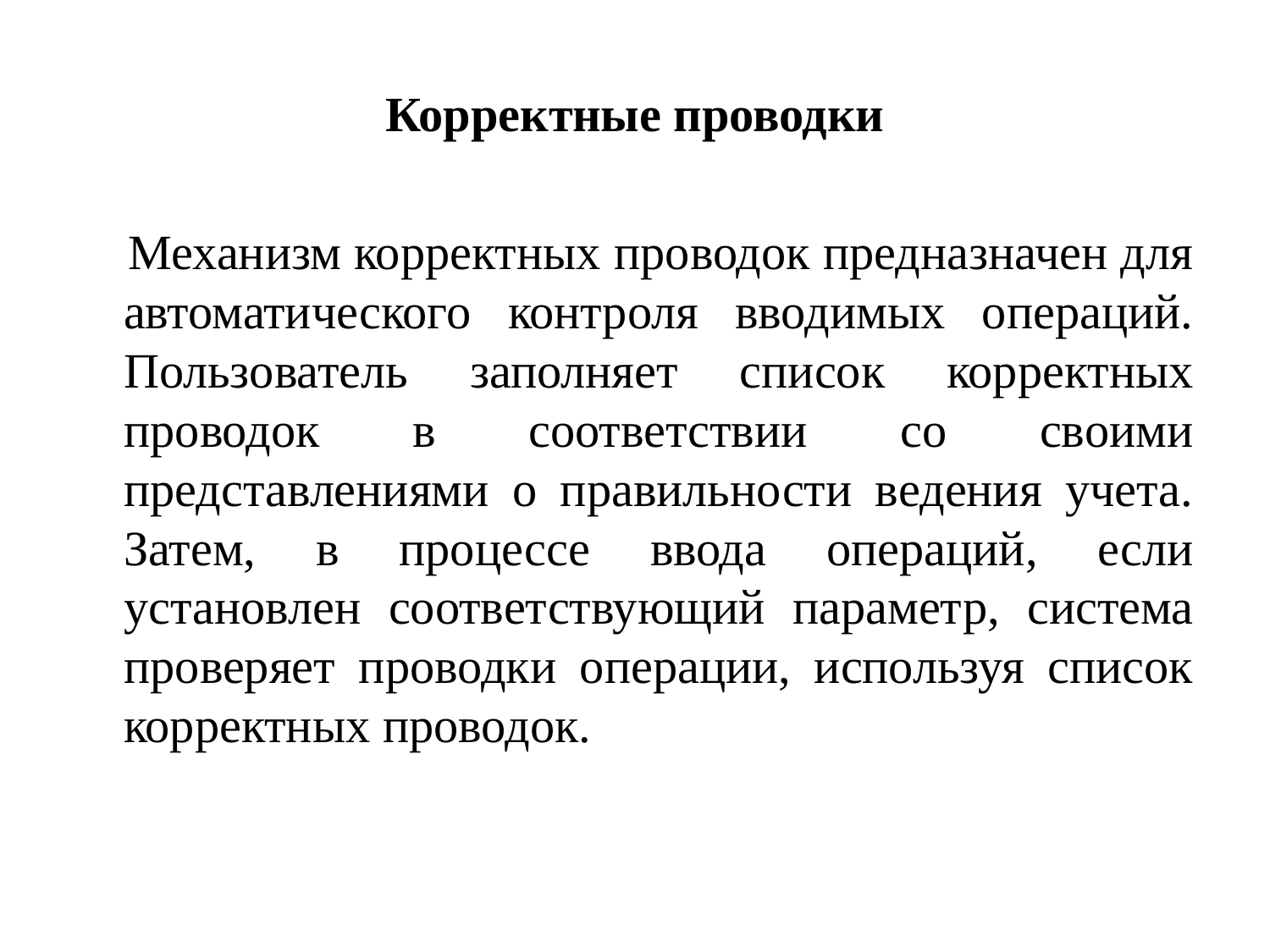

Корректные проводки

    Механизм корректных проводок предназначен для автоматического контроля вводимых операций. Пользователь заполняет список корректных проводок в соответствии со своими представлениями о правильности ведения учета. Затем, в процессе ввода операций, если установлен соответствующий параметр, система проверяет проводки операции, используя список корректных проводок.